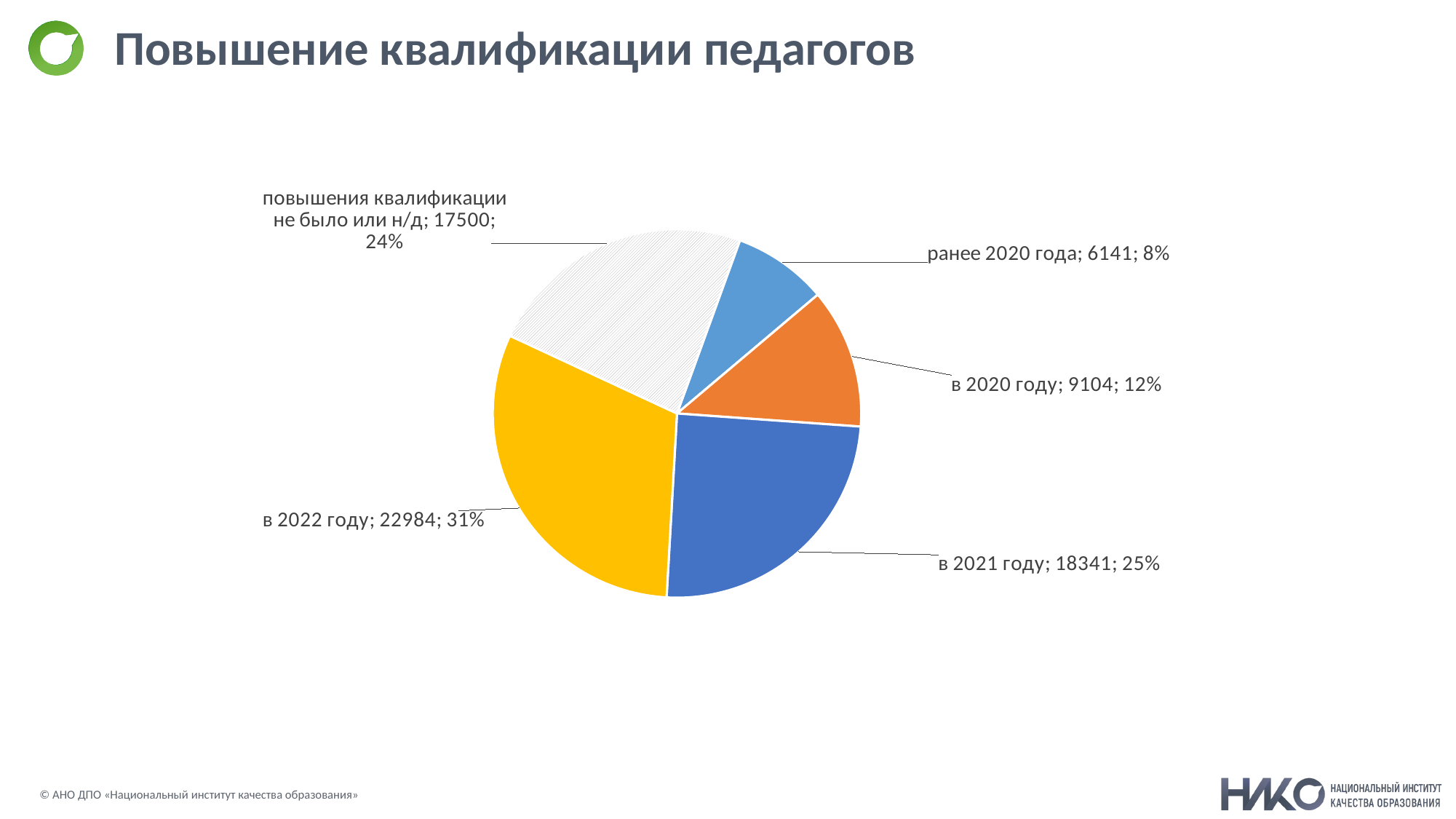

# Повышение квалификации педагогов

### Chart

| Category |  |
|---|---|
| ранее 2020 года | 6141.0 |
| в 2020 году | 9104.0 |
| в 2021 году | 18341.0 |
| в 2022 году | 22984.0 |
| повышения квалификации не было или н/д | 17500.0 |